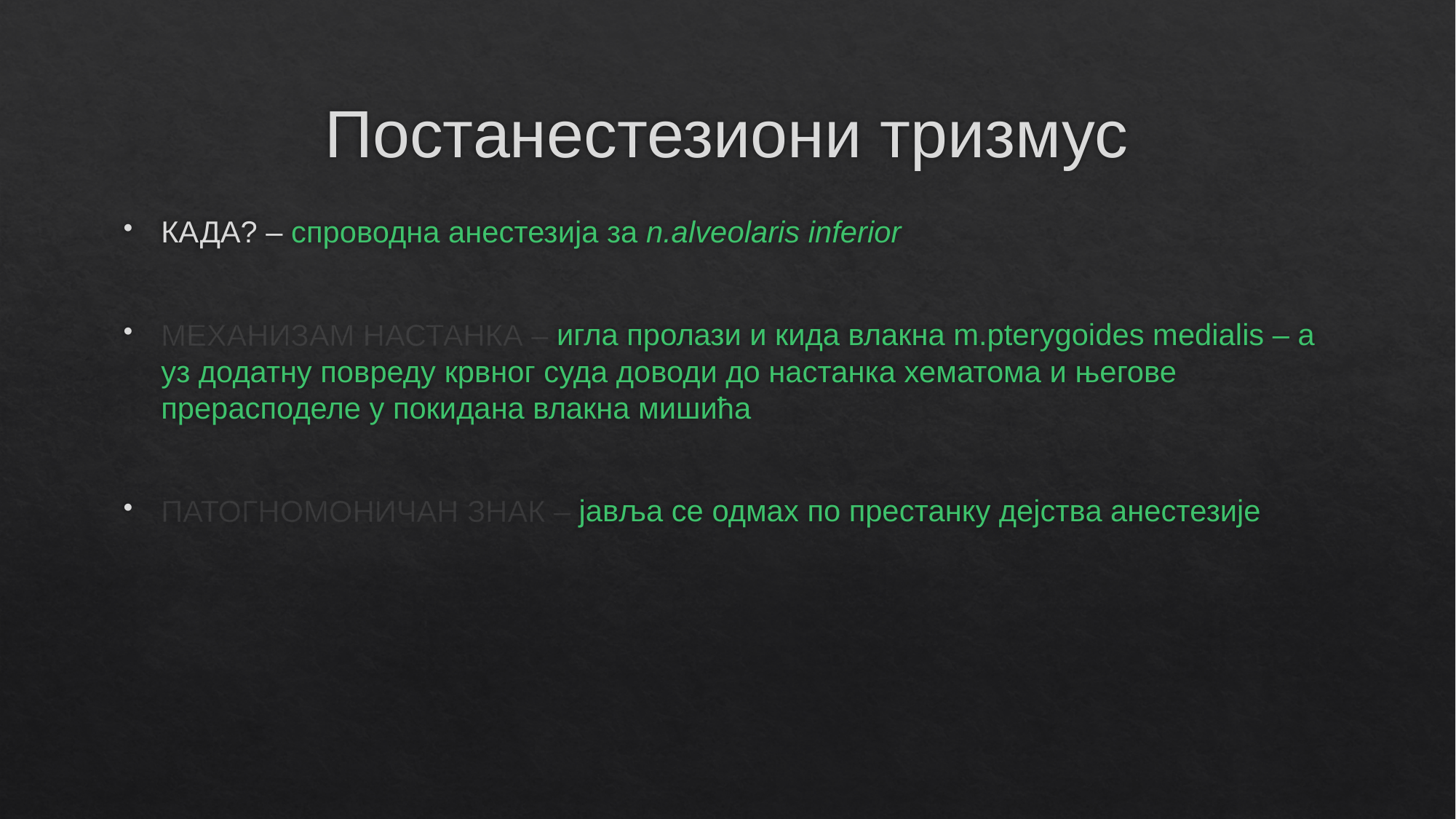

# Постанестезиони тризмус
КАДА? – спроводна анестезија за n.alveolaris inferior

МЕХАНИЗАМ НАСТАНКА – игла пролази и кида влакна m.pterygoides medialis – a уз додатну повреду крвног суда доводи до настанка хематома и његове прерасподеле у покидана влакна мишића

ПАТОГНОМОНИЧАН ЗНАК – јавља се одмах по престанку дејства анестезије